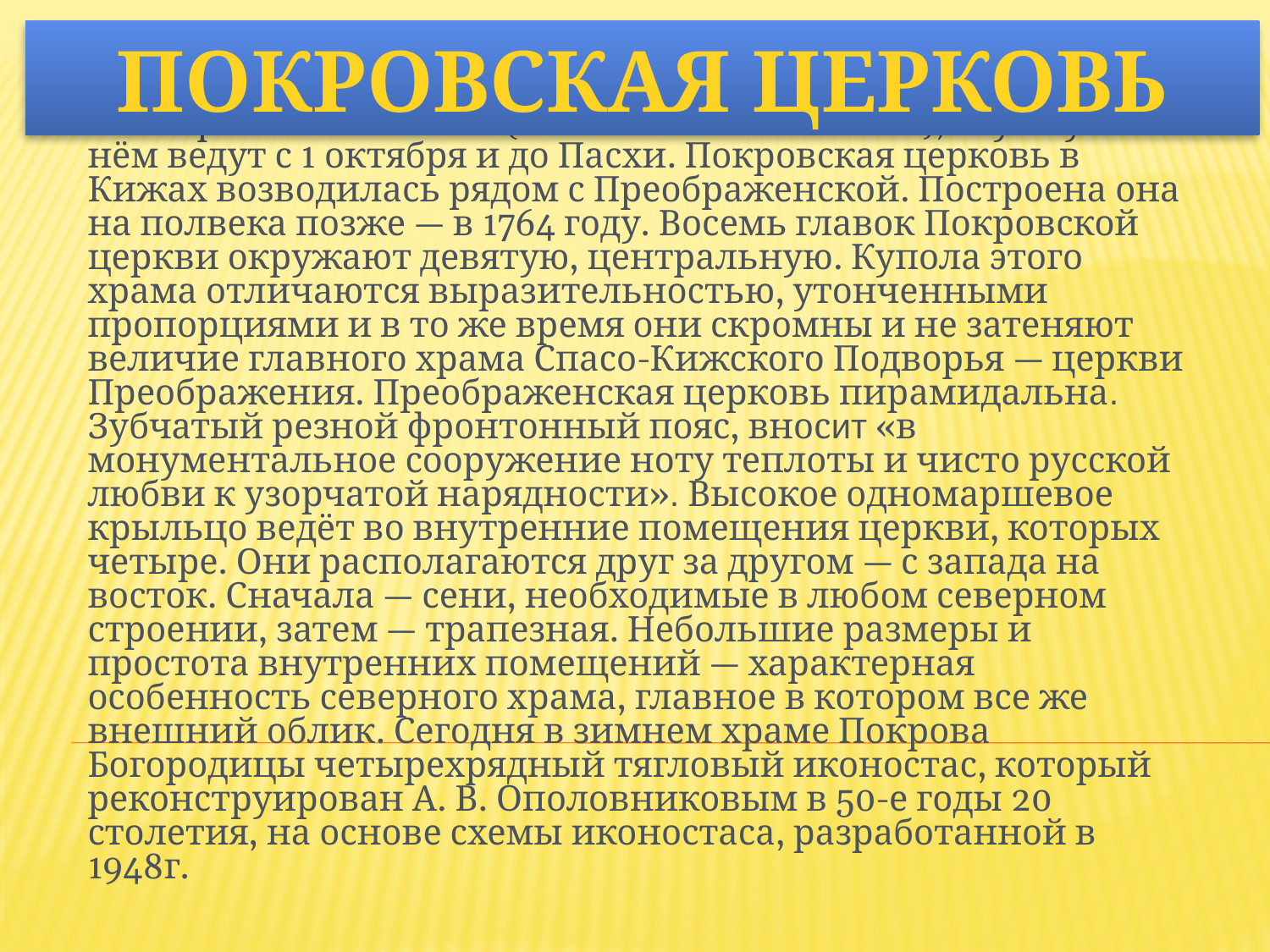

Покровская церковь

Этот храм — «зимний» (то есть отапливаемый), службу в нём ведут с 1 октября и до Пасхи. Покровская церковь в Кижах возводилась рядом с Преображенской. Построена она на полвека позже — в 1764 году. Восемь главок Покровской церкви окружают девятую, центральную. Купола этого храма отличаются выразительностью, утонченными пропорциями и в то же время они скромны и не затеняют величие главного храма Спасо-Кижского Подворья — церкви Преображения. Преображенская церковь пирамидальна. Зубчатый резной фронтонный пояс, вносит «в монументальное сооружение ноту теплоты и чисто русской любви к узорчатой нарядности». Высокое одномаршевое крыльцо ведёт во внутренние помещения церкви, которых четыре. Они располагаются друг за другом — с запада на восток. Сначала — сени, необходимые в любом северном строении, затем — трапезная. Небольшие размеры и простота внутренних помещений — характерная особенность северного храма, главное в котором все же внешний облик. Сегодня в зимнем храме Покрова Богородицы четырехрядный тягловый иконостас, который реконструирован А. В. Ополовниковым в 50-е годы 20 столетия, на основе схемы иконостаса, разработанной в 1948г.